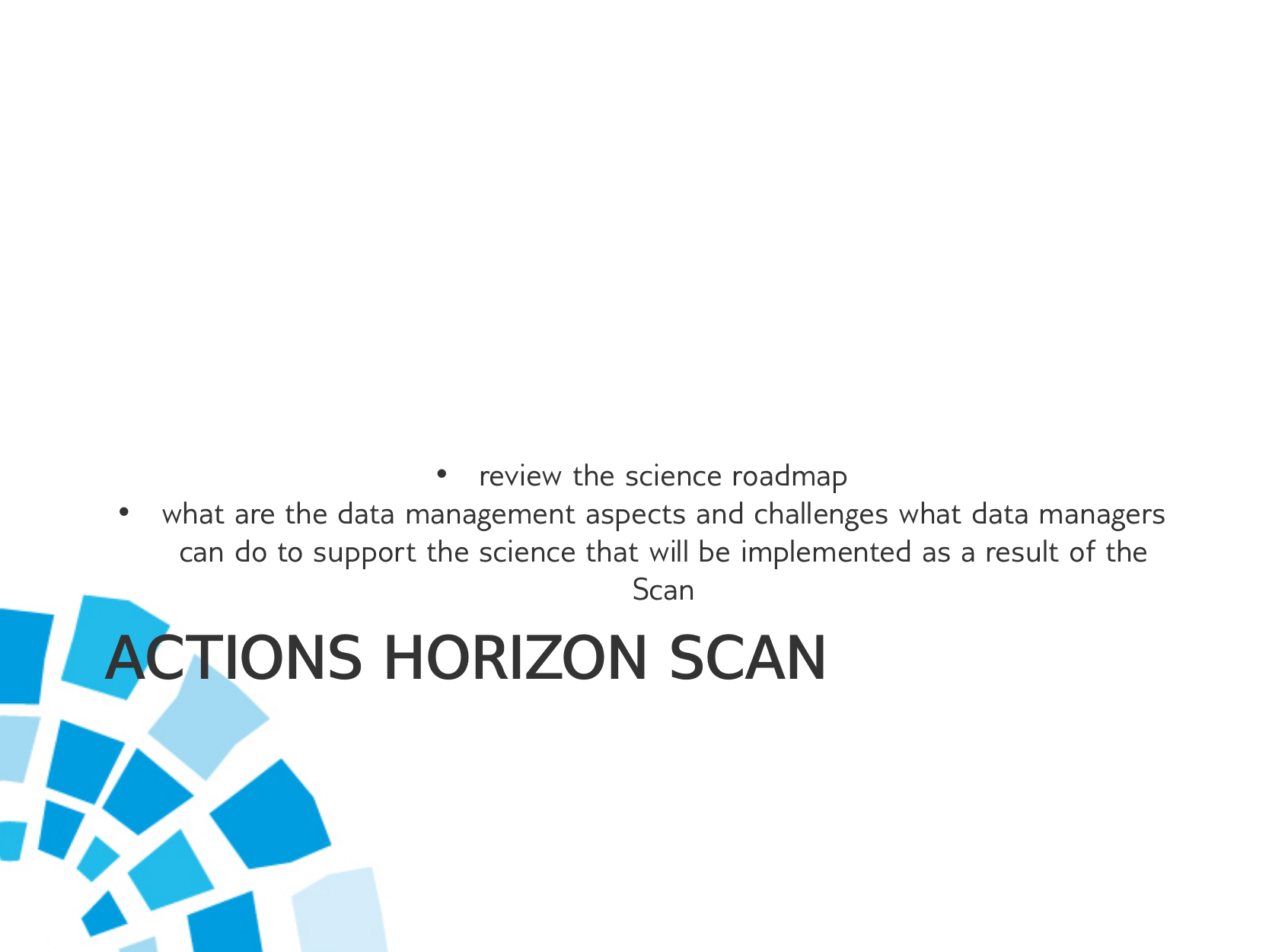

review the science roadmap
what are the data management aspects and challenges what data managers can do to support the science that will be implemented as a result of the Scan
# ACTIONS Horizon SCAN